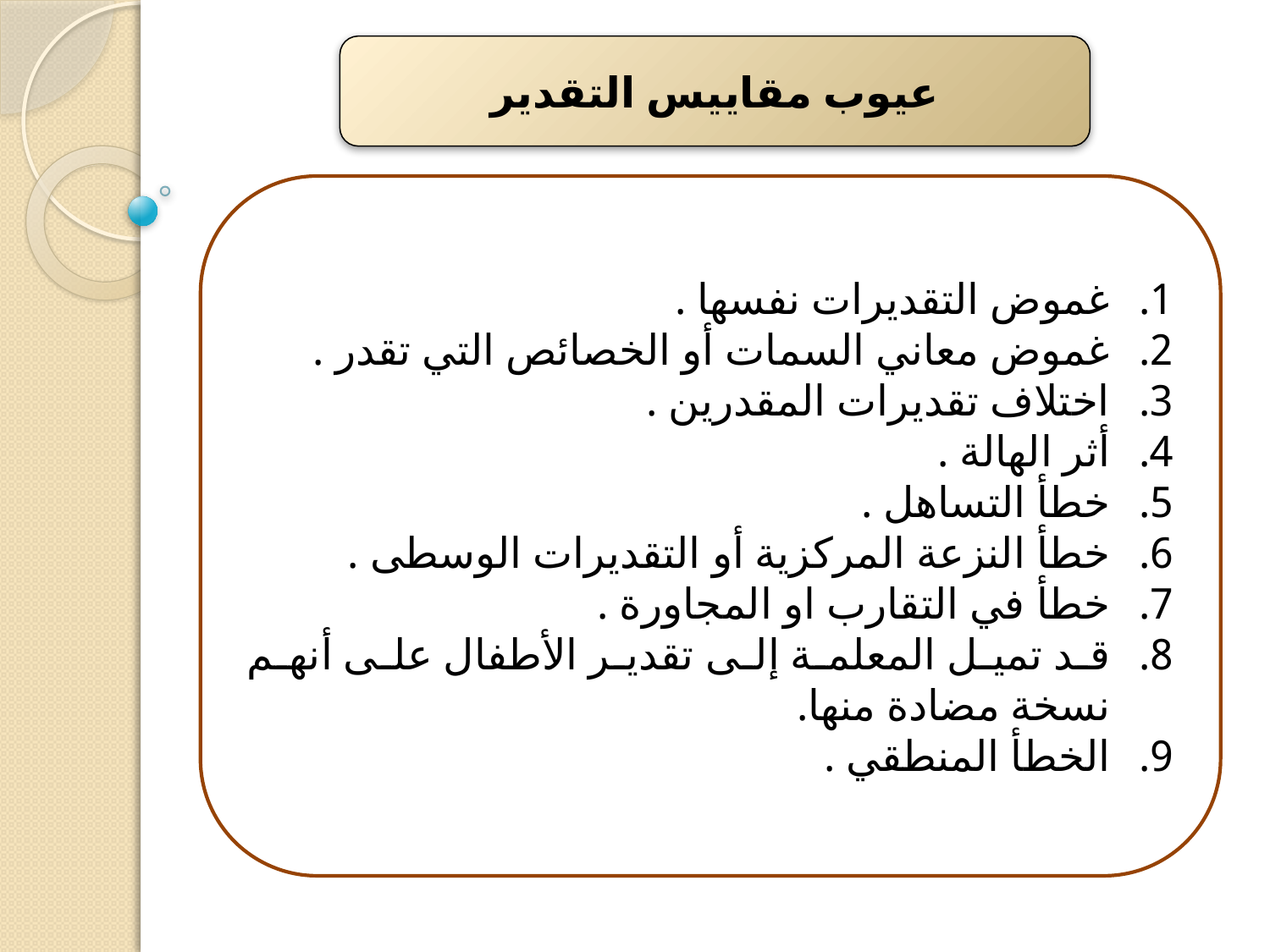

عيوب مقاييس التقدير
غموض التقديرات نفسها .
غموض معاني السمات أو الخصائص التي تقدر .
اختلاف تقديرات المقدرين .
أثر الهالة .
خطأ التساهل .
خطأ النزعة المركزية أو التقديرات الوسطى .
خطأ في التقارب او المجاورة .
قد تميل المعلمة إلى تقدير الأطفال على أنهم نسخة مضادة منها.
الخطأ المنطقي .